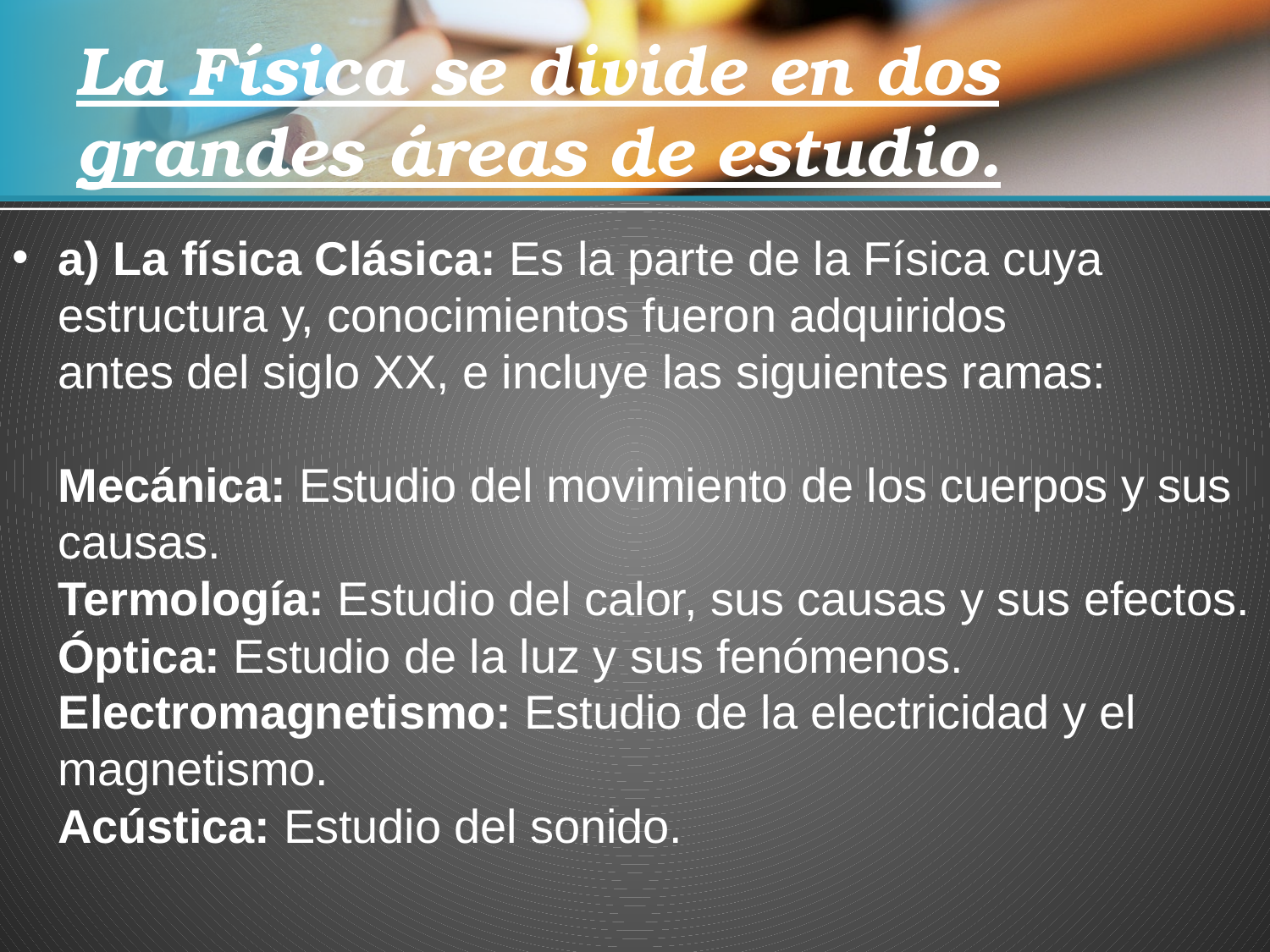

# La Física se divide en dos grandes áreas de estudio.
a) La física Clásica: Es la parte de la Física cuya estructura y, conocimientos fueron adquiridos
antes del siglo XX, e incluye las siguientes ramas:
Mecánica: Estudio del movimiento de los cuerpos y sus causas.
Termología: Estudio del calor, sus causas y sus efectos.
Óptica: Estudio de la luz y sus fenómenos.
Electromagnetismo: Estudio de la electricidad y el magnetismo.
Acústica: Estudio del sonido.